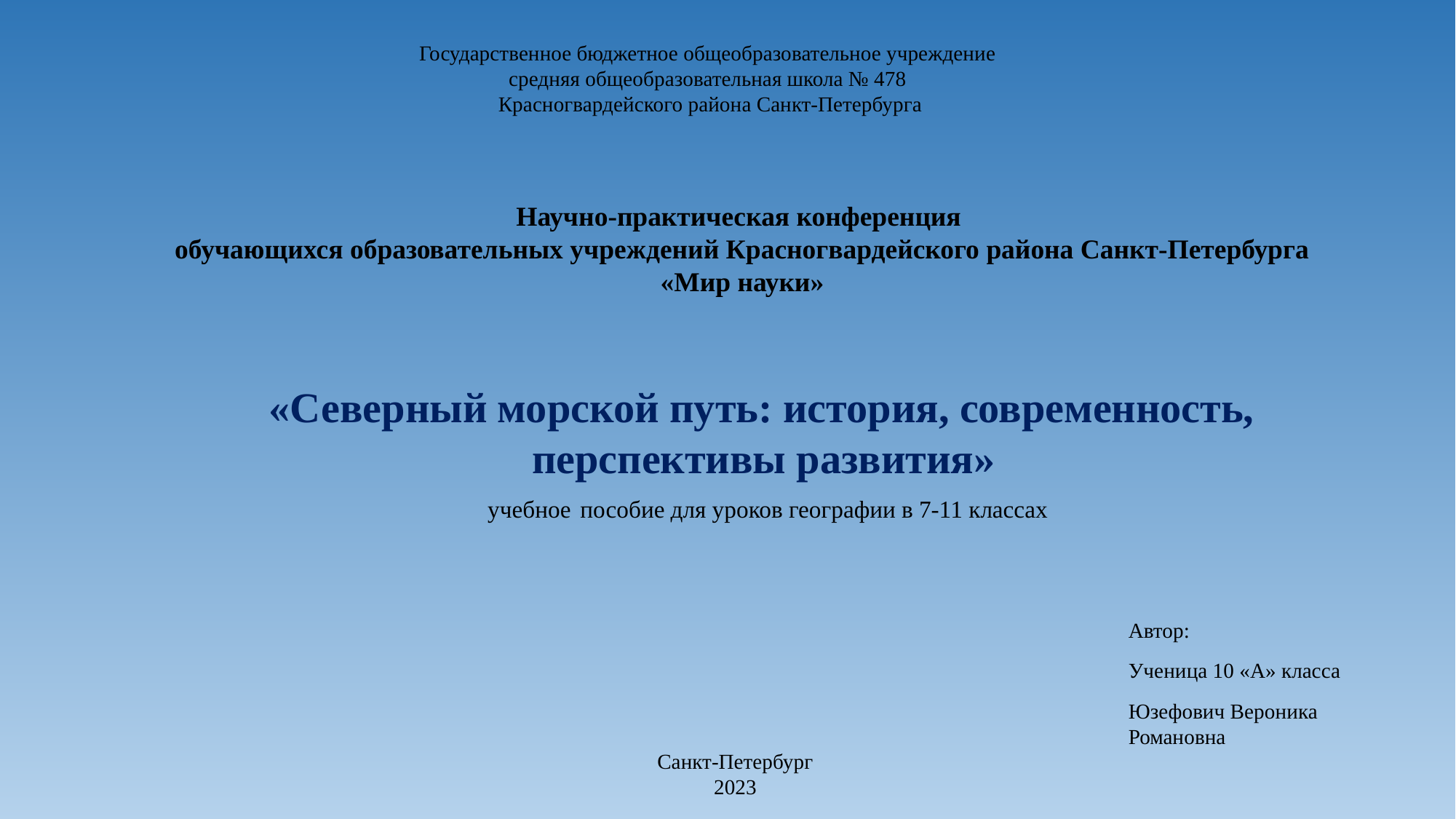

Государственное бюджетное общеобразовательное учреждение
средняя общеобразовательная школа № 478
Красногвардейского района Санкт-Петербурга

Научно-практическая конференция
обучающихся образовательных учреждений Красногвардейского района Санкт-Петербурга
«Мир науки»

# «Северный морской путь: история, современность, перспективы развития» учебное пособие для уроков географии в 7-11 классах
Автор:
Ученица 10 «А» класса
Юзефович Вероника Романовна
Санкт-Петербург
2023